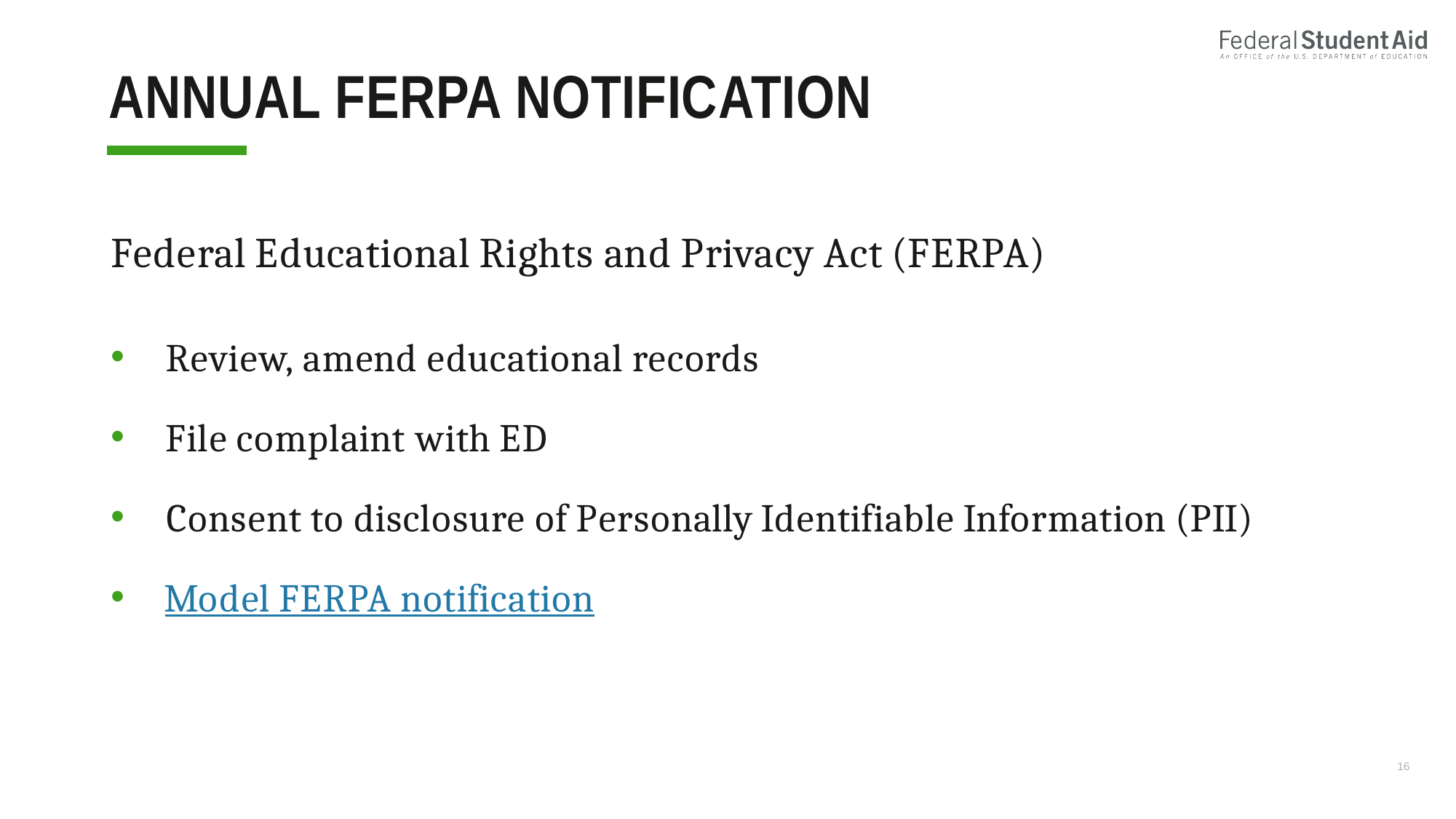

# Annual FERPA Notification
Federal Educational Rights and Privacy Act (FERPA)

Review, amend educational records
File complaint with ED
Consent to disclosure of Personally Identifiable Information (PII)
Model FERPA notification
16